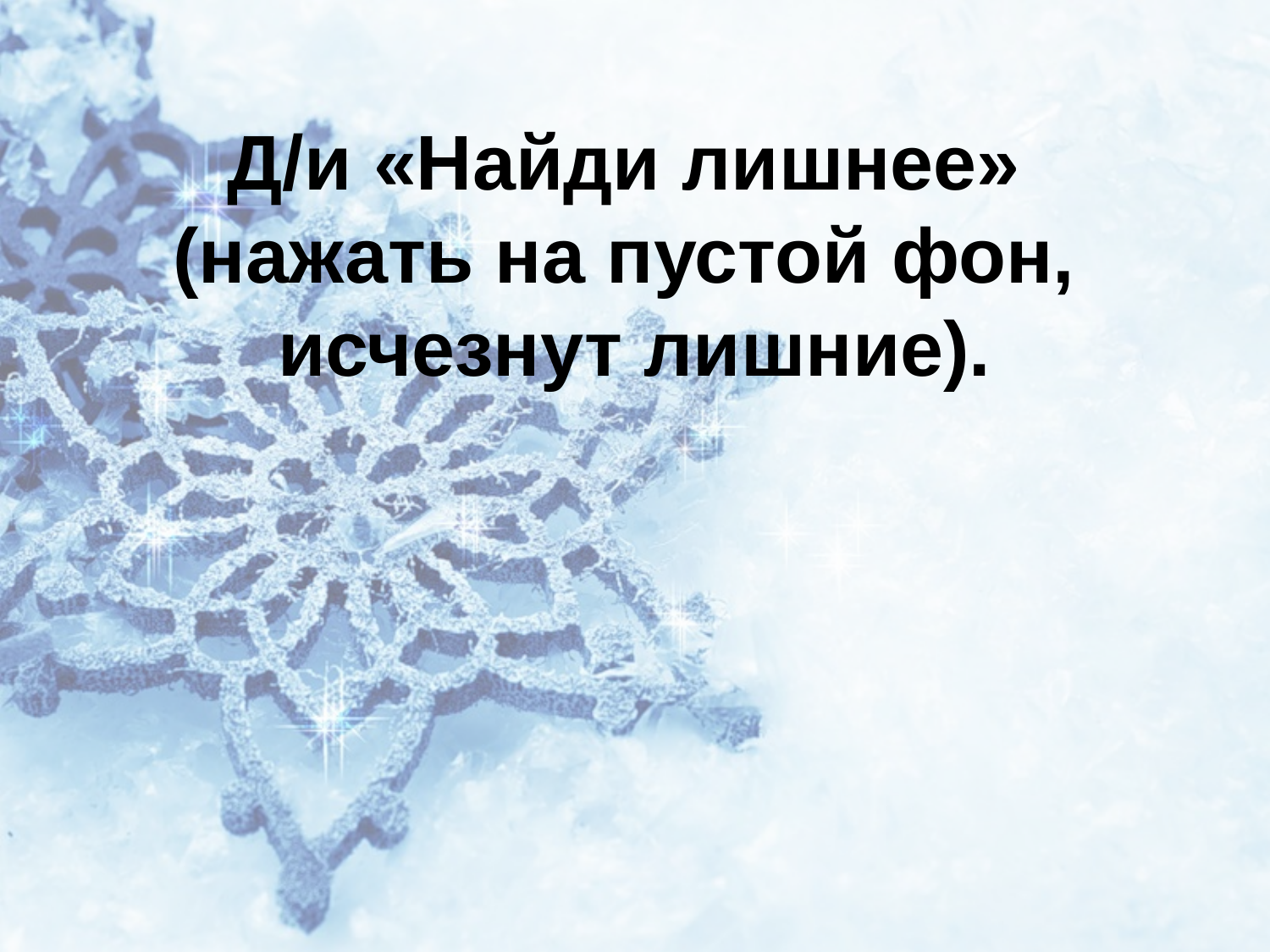

# Д/и «Найди лишнее» (нажать на пустой фон, исчезнут лишние).